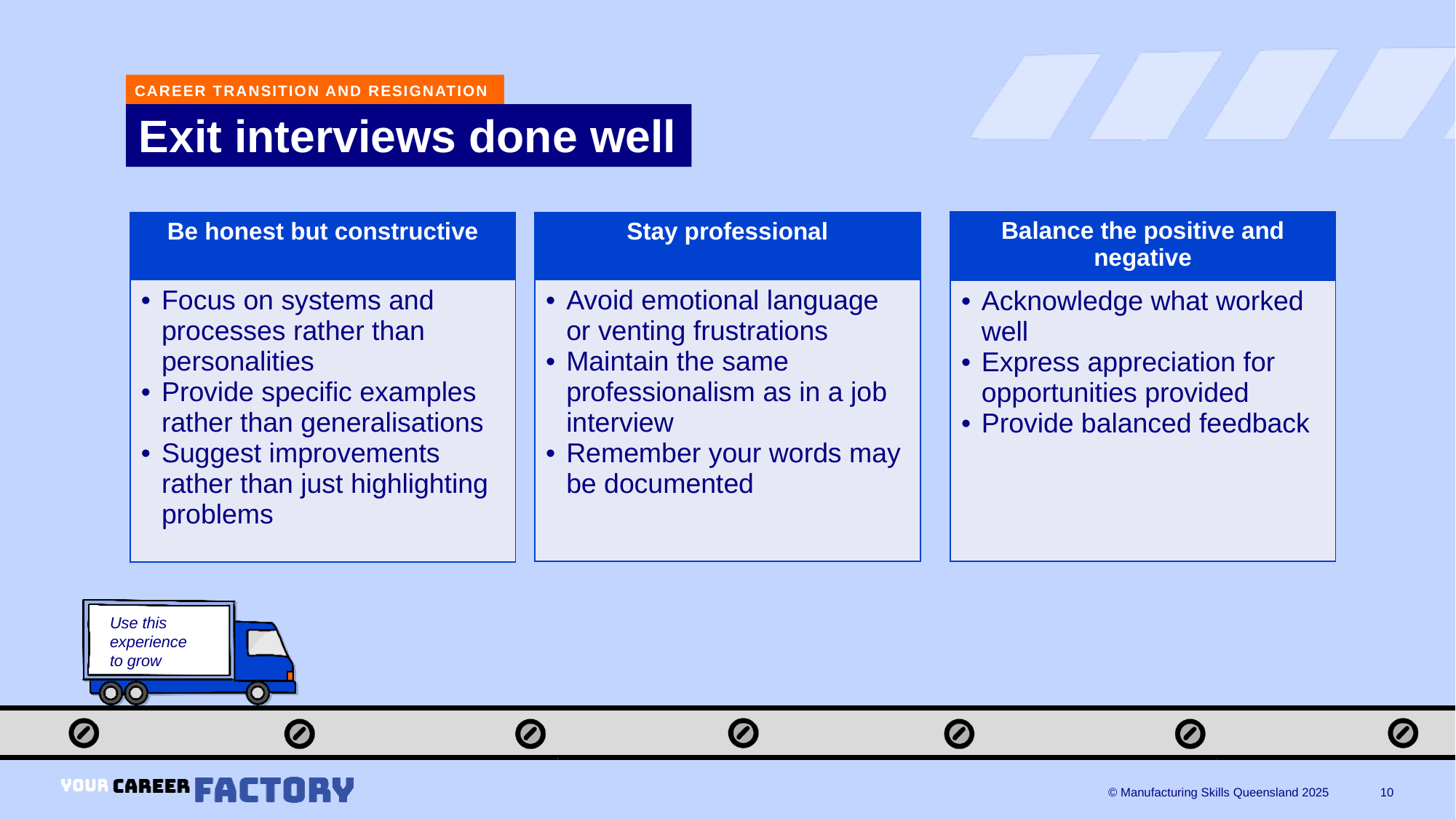

CAREER TRANSITION AND RESIGNATION
# Exit interviews done well
| Balance the positive and negative |
| --- |
| Acknowledge what worked well Express appreciation for opportunities provided Provide balanced feedback |
| Stay professional |
| --- |
| Avoid emotional language or venting frustrations Maintain the same professionalism as in a job interview Remember your words may be documented |
| Be honest but constructive |
| --- |
| Focus on systems and processes rather than personalities Provide specific examples rather than generalisations Suggest improvements rather than just highlighting problems |
Use this experience to grow